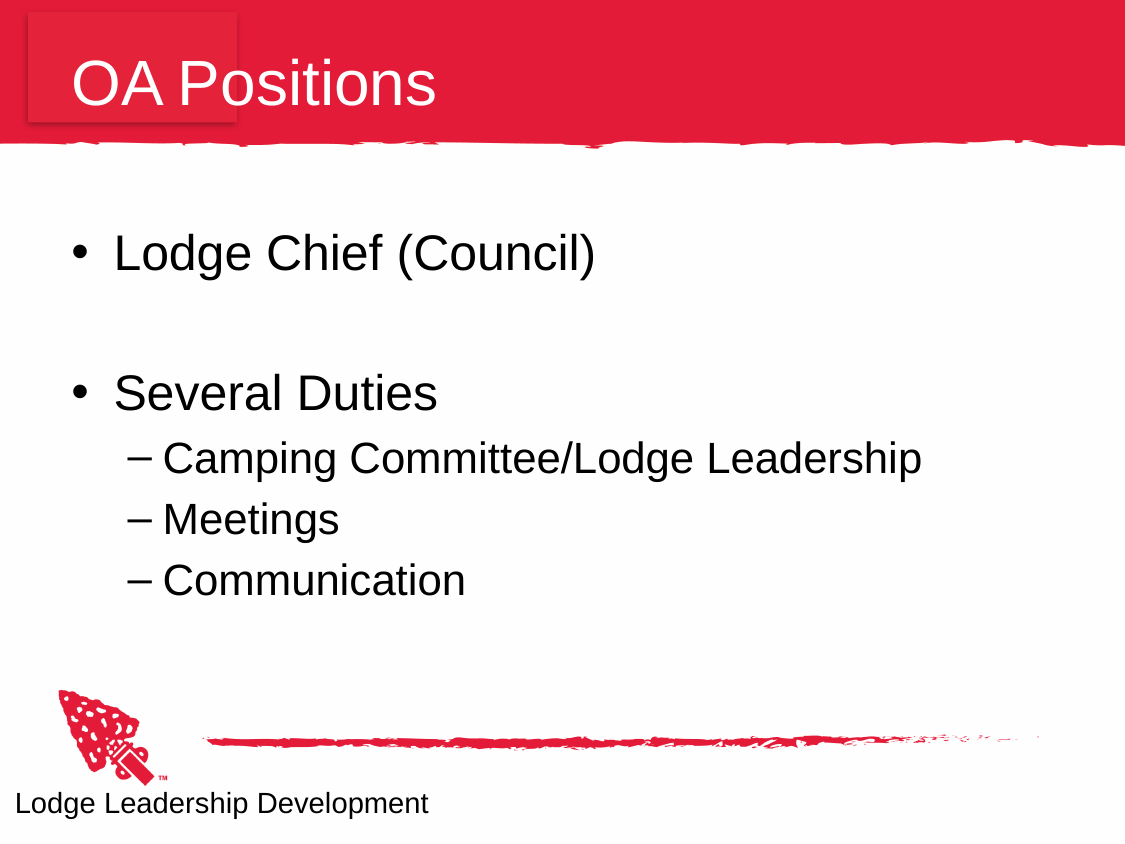

# OA Positions
Lodge Chief (Council)

Several Duties
Camping Committee/Lodge Leadership
Meetings
Communication
Lodge Leadership Development